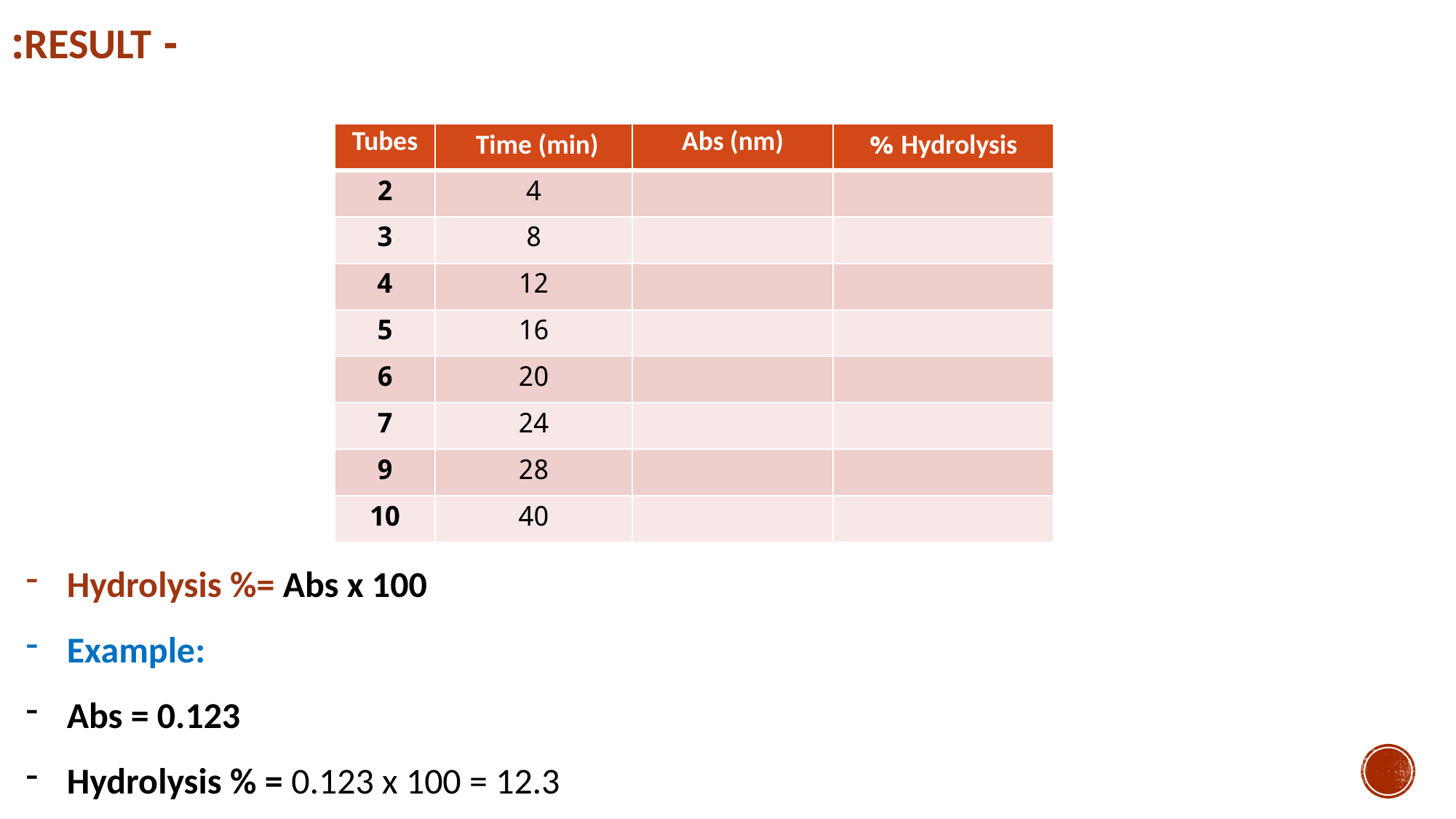

# - Result:
| Tubes | Time (min) | Abs (nm) | Hydrolysis % |
| --- | --- | --- | --- |
| 2 | 4 |  |  |
| 3 | 8 |  |  |
| 4 | 12 |  |  |
| 5 | 16 |  |  |
| 6 | 20 |  |  |
| 7 | 24 |  |  |
| 9 | 28 |  |  |
| 10 | 40 |  |  |
Hydrolysis %= Abs x 100
Example:
Abs = 0.123
Hydrolysis % = 0.123 x 100 = 12.3